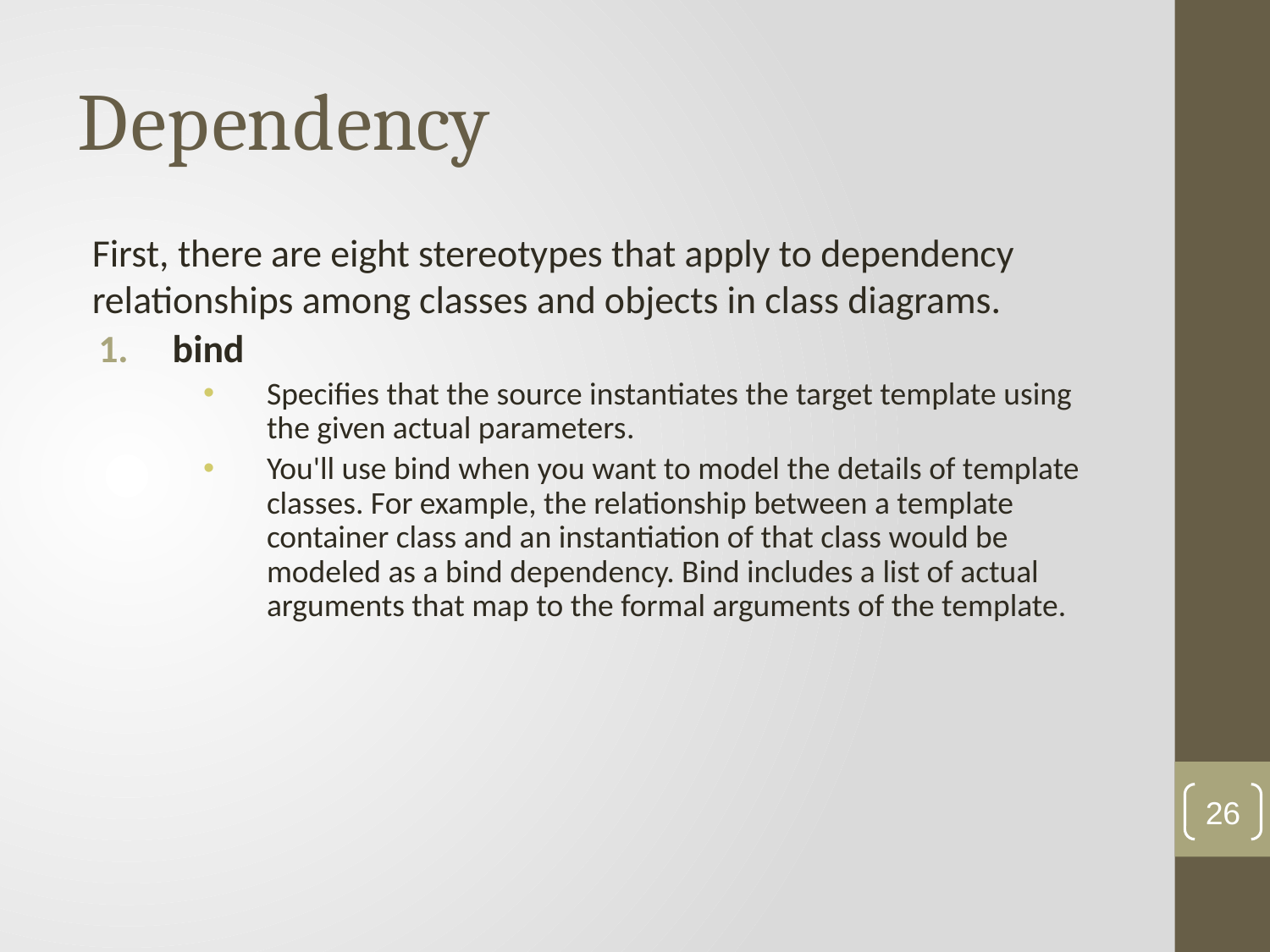

# Dependency
First, there are eight stereotypes that apply to dependency relationships among classes and objects in class diagrams.
bind
Specifies that the source instantiates the target template using the given actual parameters.
You'll use bind when you want to model the details of template classes. For example, the relationship between a template container class and an instantiation of that class would be modeled as a bind dependency. Bind includes a list of actual arguments that map to the formal arguments of the template.
26